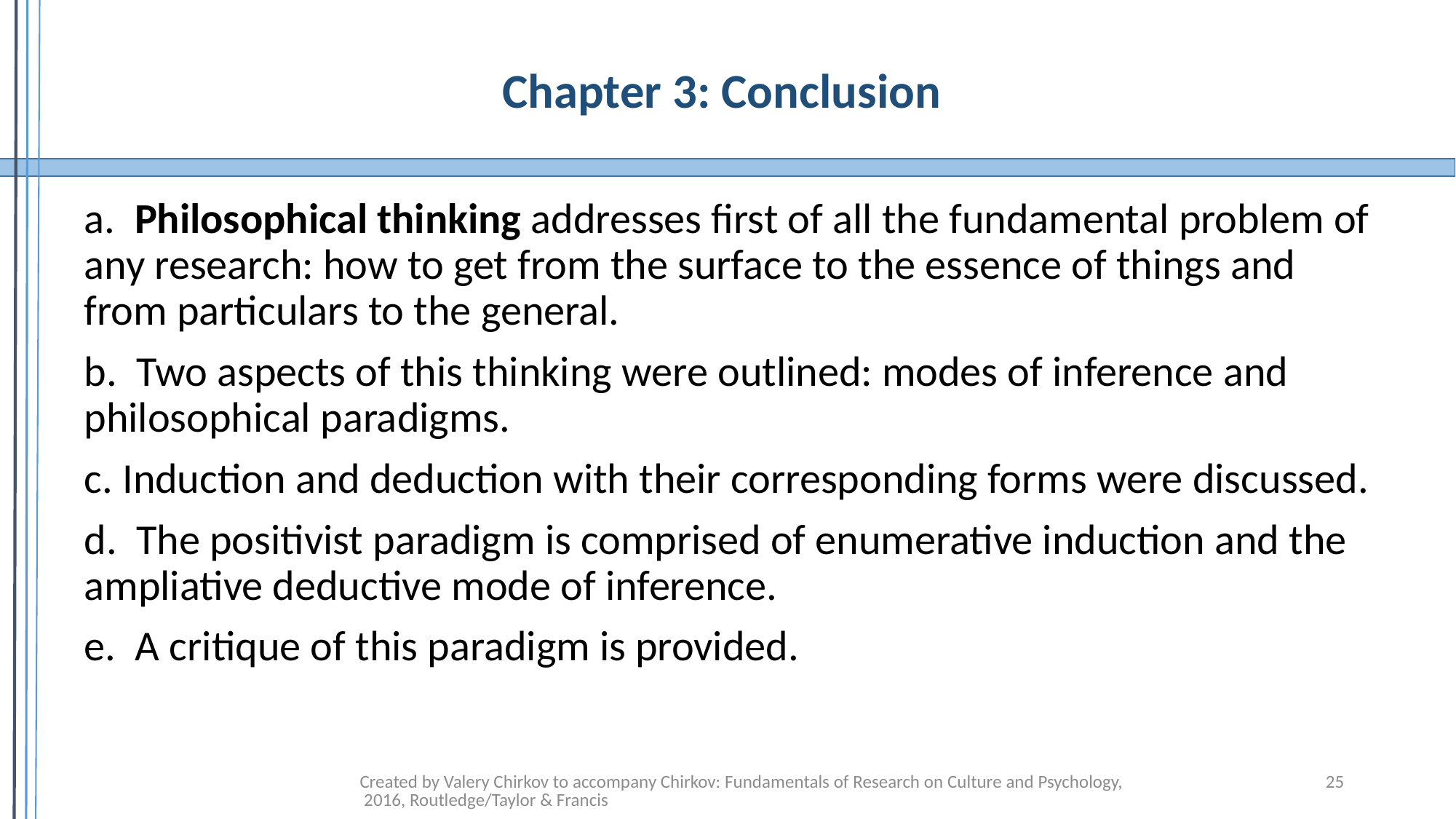

# Chapter 3: Conclusion
a.  Philosophical thinking addresses first of all the fundamental problem of any research: how to get from the surface to the essence of things and from particulars to the general.
b.  Two aspects of this thinking were outlined: modes of inference and philosophical paradigms.
c. Induction and deduction with their corresponding forms were discussed.
d.  The positivist paradigm is comprised of enumerative induction and the ampliative deductive mode of inference.
e.  A critique of this paradigm is provided.
Created by Valery Chirkov to accompany Chirkov: Fundamentals of Research on Culture and Psychology, 2016, Routledge/Taylor & Francis
25